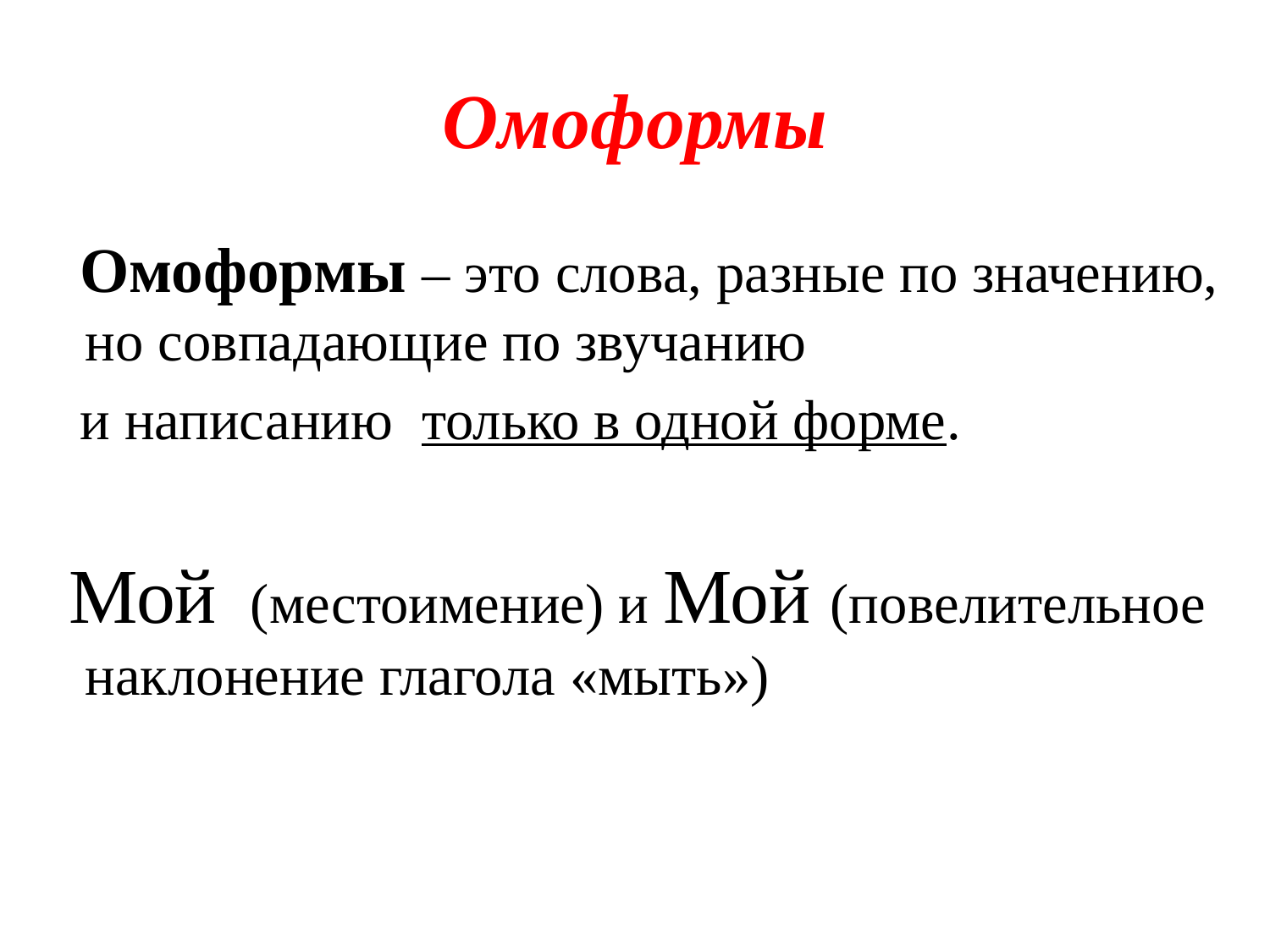

# Омоформы
   Омоформы – это слова, разные по значению, но совпадающие по звучанию
   и написанию  только в одной форме.

  Мой  (местоимение) и Мой (повелительное наклонение глагола «мыть»)